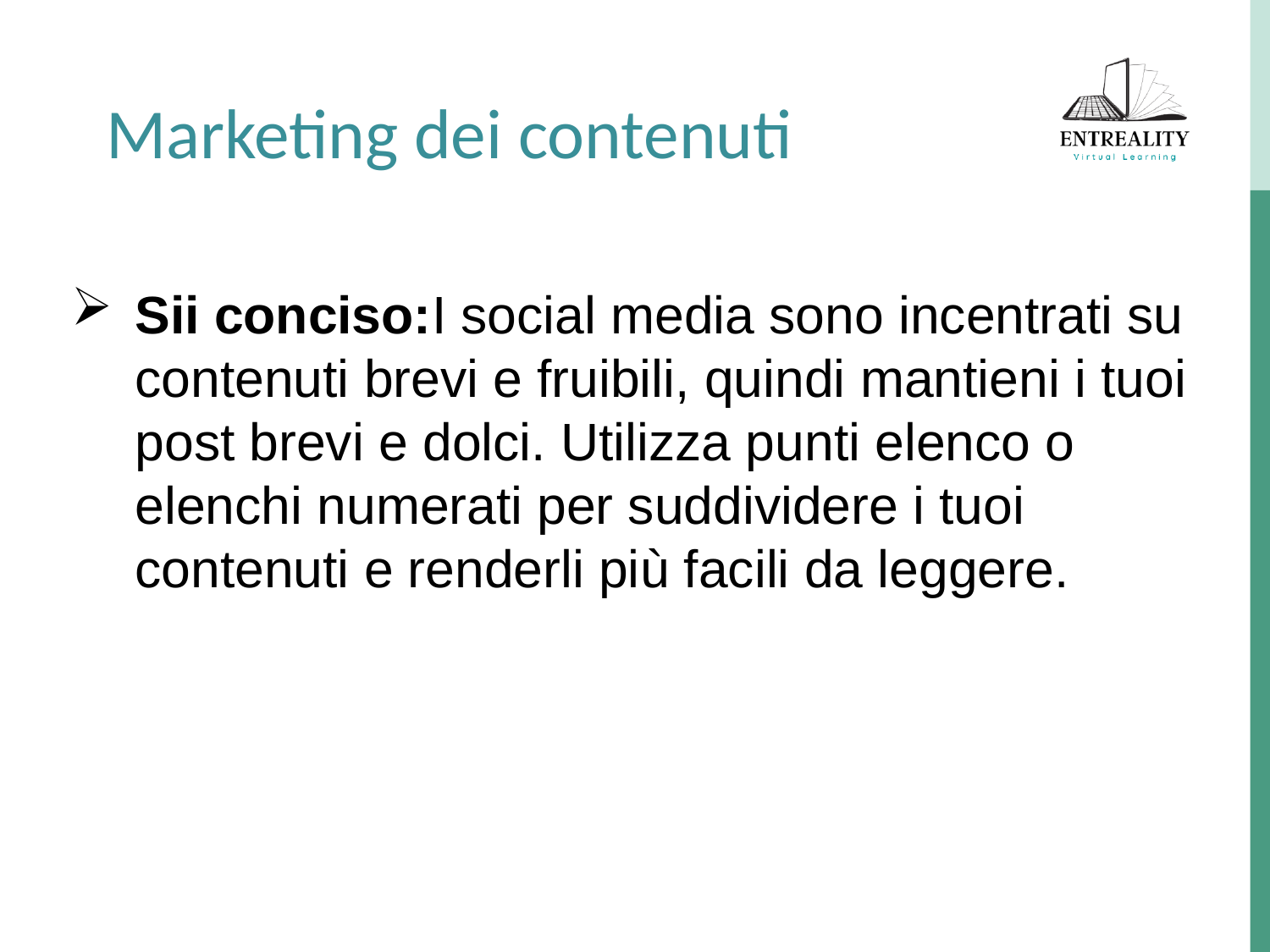

Marketing dei contenuti

Sii conciso:I social media sono incentrati su contenuti brevi e fruibili, quindi mantieni i tuoi post brevi e dolci. Utilizza punti elenco o elenchi numerati per suddividere i tuoi contenuti e renderli più facili da leggere.